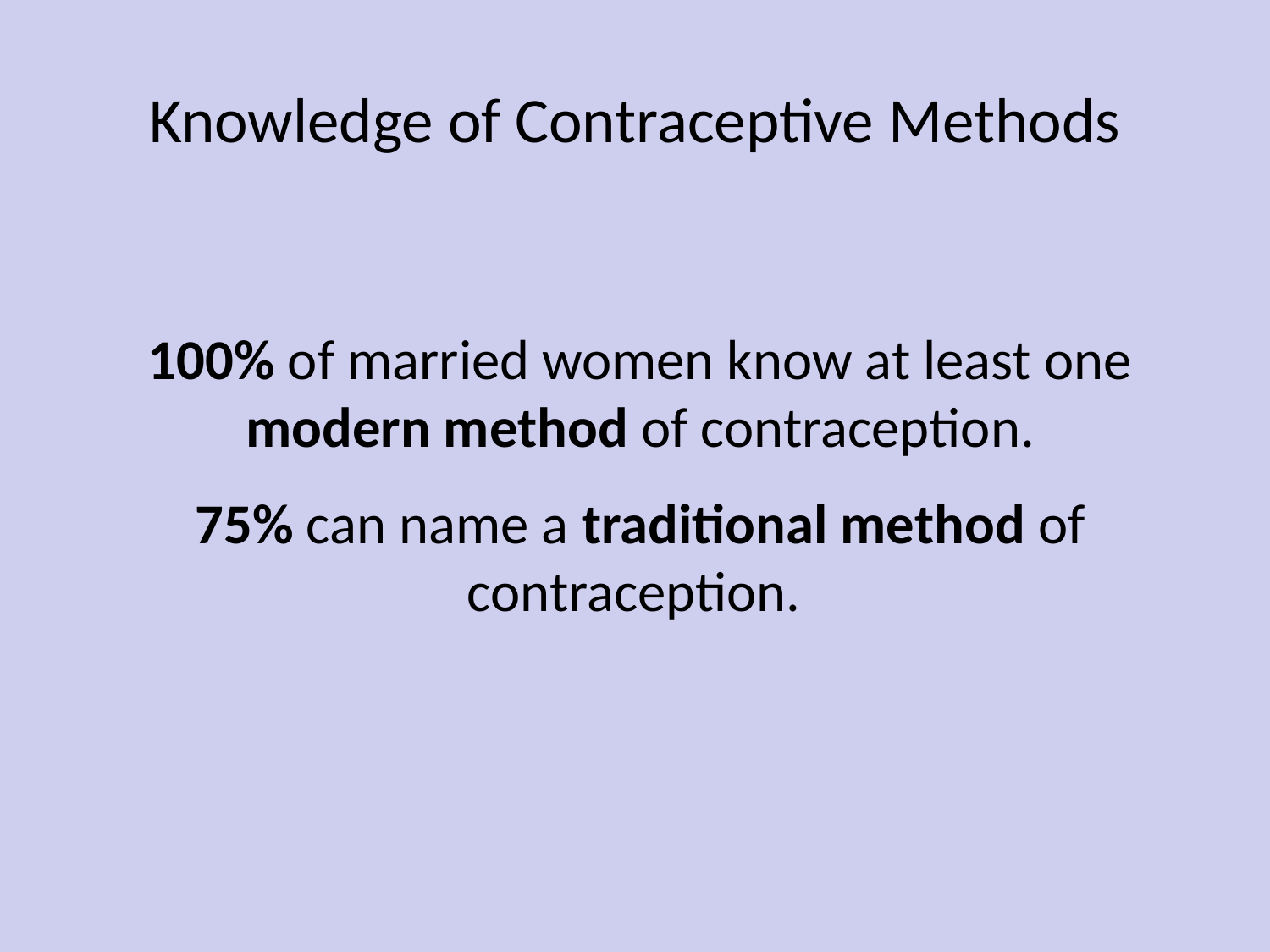

# Knowledge of Contraceptive Methods
100% of married women know at least one modern method of contraception.
75% can name a traditional method of contraception.